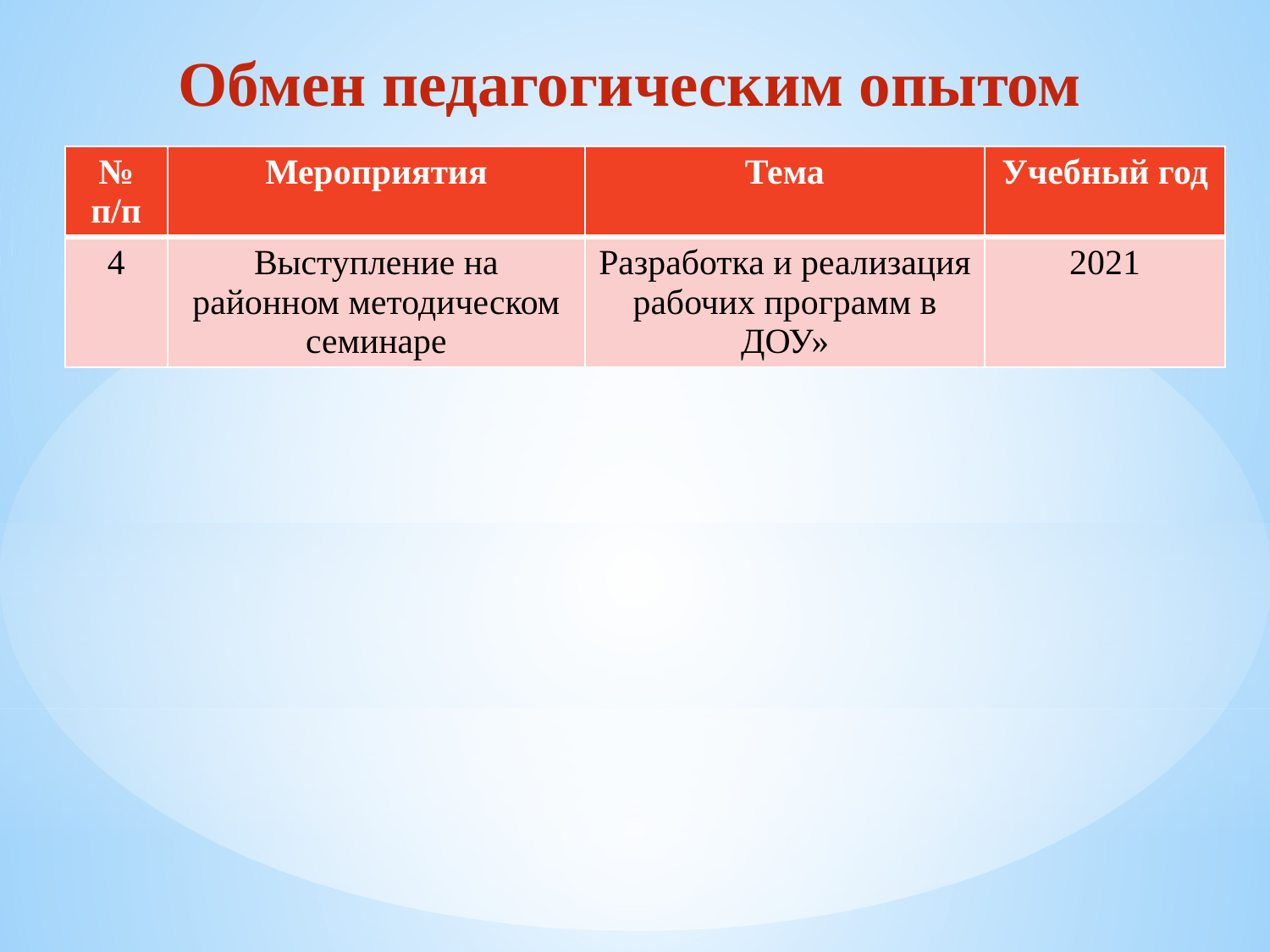

Обмен педагогическим опытом

| № п/п | Мероприятия | Тема | Учебный год |
| --- | --- | --- | --- |
| 4 | Выступление на районном методическом семинаре | Разработка и реализация рабочих программ в ДОУ» | 2021 |